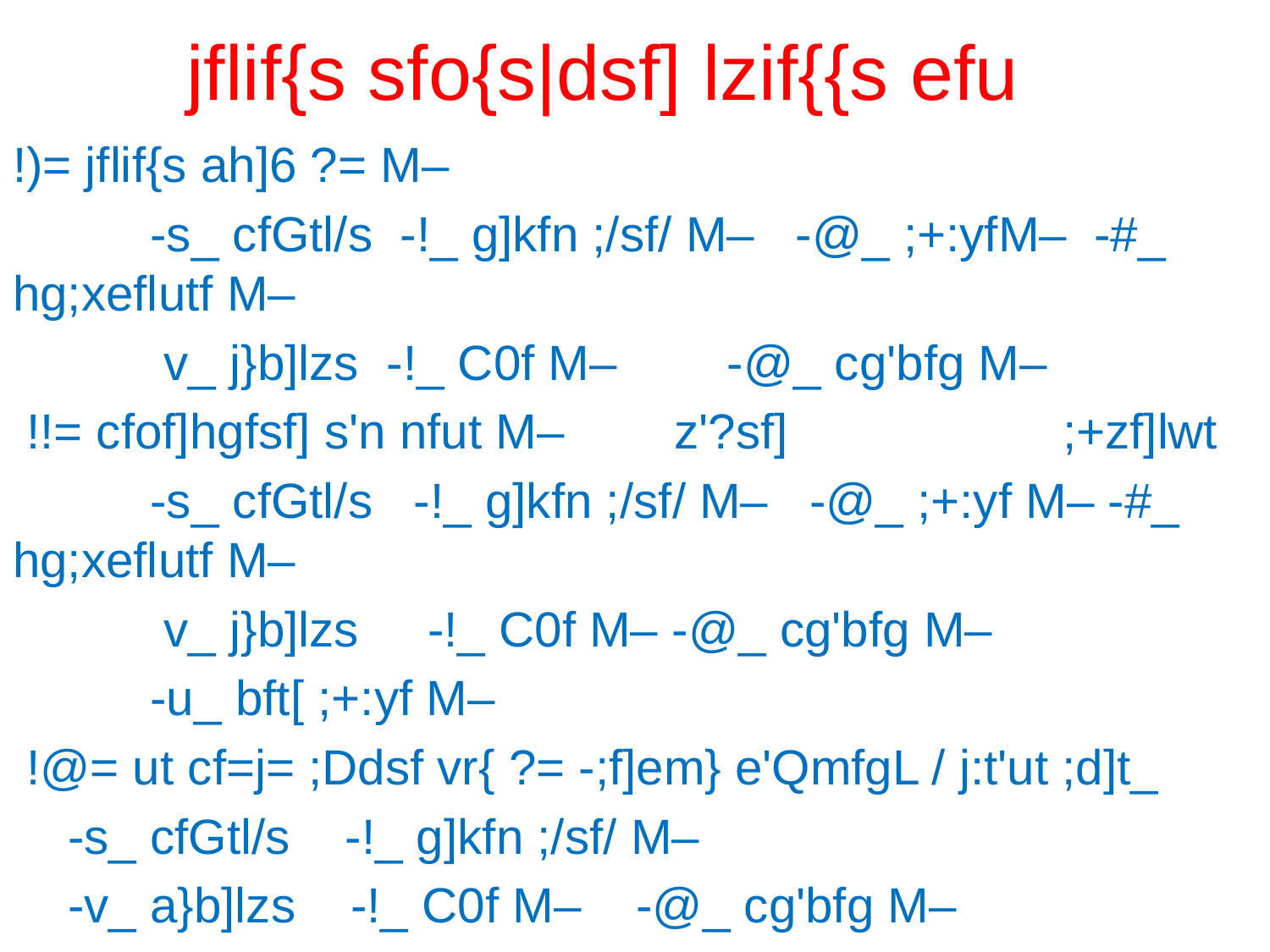

# jflif{s sfo{s|dsf] lzif{{s efu
!)= jflif{s ah]6 ?= M–
          -s_ cfGtl/s  -!_ g]kfn ;/sf/ M–   -@_ ;+:yfM–  -#_ hg;xeflutf M–
           v_ j}b]lzs  -!_ C0f M–        -@_ cg'bfg M–
 !!= cfof]hgfsf] s'n nfut M–        z'?sf]                    ;+zf]lwt
          -s_ cfGtl/s   -!_ g]kfn ;/sf/ M–   -@_ ;+:yf M– -#_ hg;xeflutf M–
           v_ j}b]lzs     -!_ C0f M– -@_ cg'bfg M–
          -u_ bft[ ;+:yf M–
 !@= ut cf=j= ;Ddsf vr{ ?= -;f]em} e'QmfgL / j:t'ut ;d]t_
    -s_ cfGtl/s    -!_ g]kfn ;/sf/ M–
    -v_ a}b]lzs    -!_ C0f M–    -@_ cg'bfg M–
    -u_ bft[ ;+:yf M–  -#_ hg;xeflutf M–